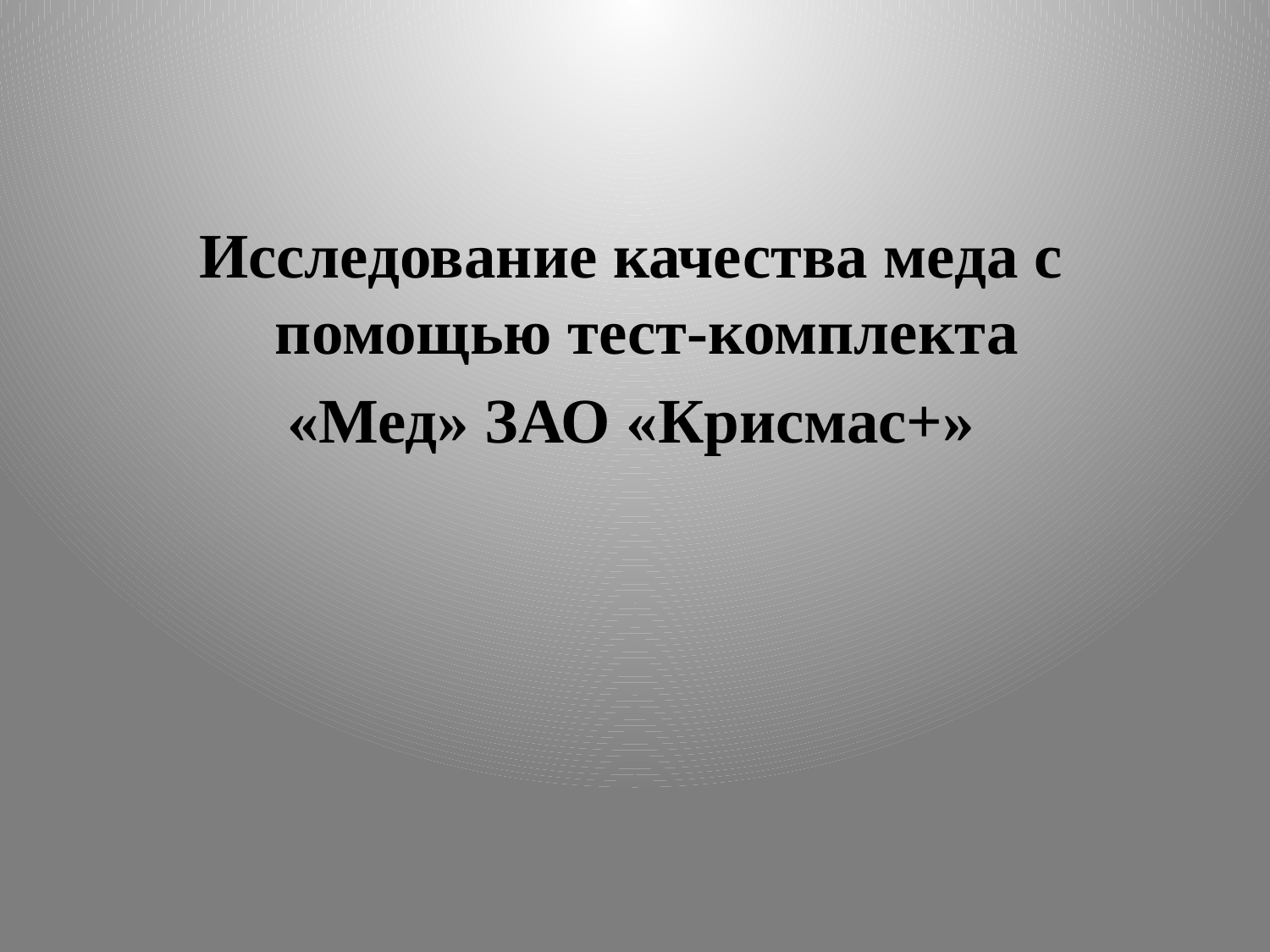

Исследование качества меда с помощью тест-комплекта
«Мед» ЗАО «Крисмас+»